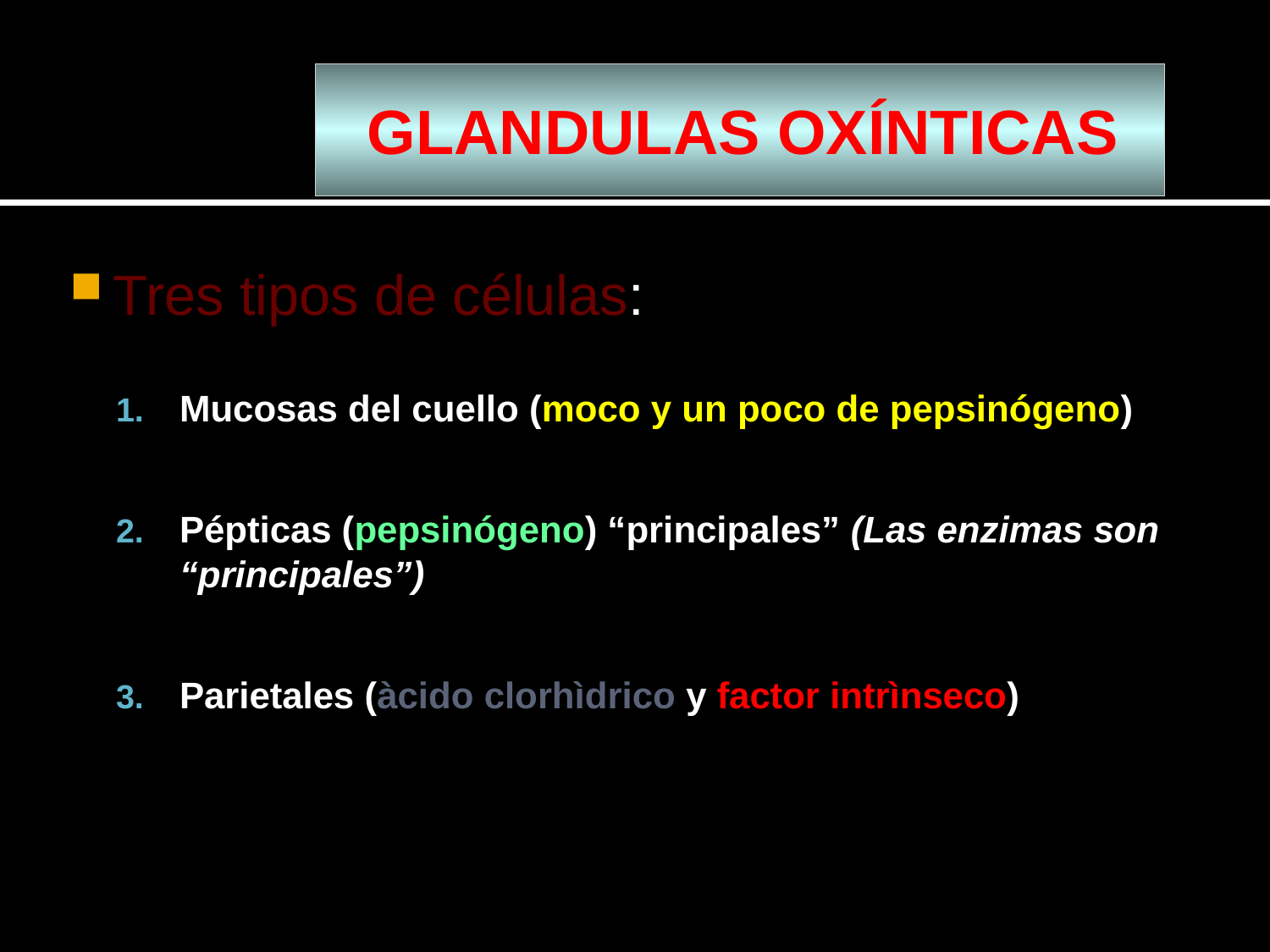

# GLANDULAS OXÍNTICAS
Tres tipos de células:

Mucosas del cuello (moco y un poco de pepsinógeno)

Pépticas (pepsinógeno) “principales” (Las enzimas son “principales”)

Parietales (àcido clorhìdrico y factor intrìnseco)